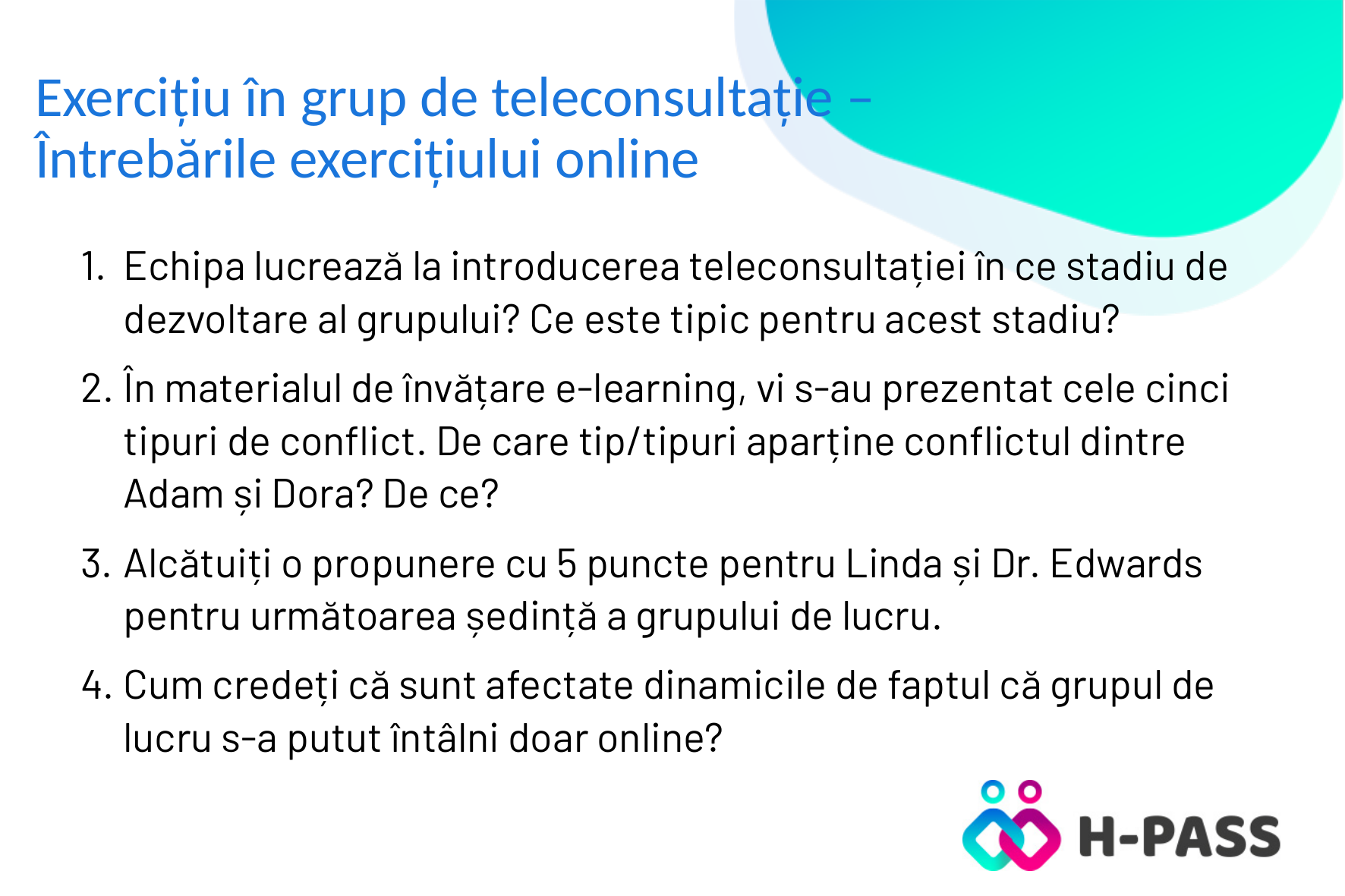

Exercițiu în grup de teleconsultație –
Întrebările exercițiului online
Echipa lucrează la introducerea teleconsultației în ce stadiu de dezvoltare al grupului? Ce este tipic pentru acest stadiu?
În materialul de învățare e-learning, vi s-au prezentat cele cinci tipuri de conflict. De care tip/tipuri aparține conflictul dintre Adam și Dora? De ce?
Alcătuiți o propunere cu 5 puncte pentru Linda și Dr. Edwards pentru următoarea ședință a grupului de lucru.
Cum credeți că sunt afectate dinamicile de faptul că grupul de lucru s-a putut întâlni doar online?